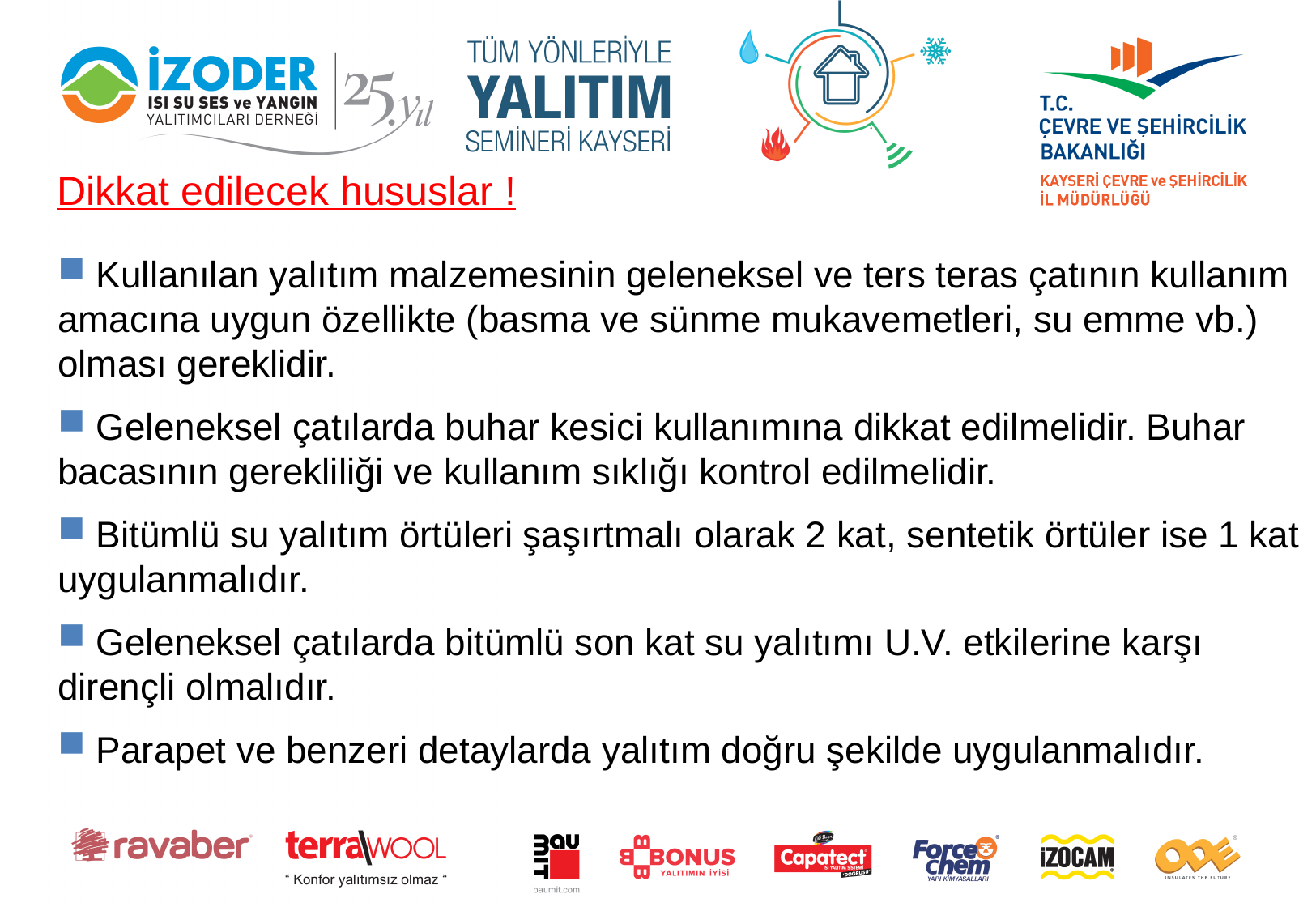

Dikkat edilecek hususlar !
 Kullanılan yalıtım malzemesinin geleneksel ve ters teras çatının kullanım amacına uygun özellikte (basma ve sünme mukavemetleri, su emme vb.) olması gereklidir.
 Geleneksel çatılarda buhar kesici kullanımına dikkat edilmelidir. Buhar bacasının gerekliliği ve kullanım sıklığı kontrol edilmelidir.
 Bitümlü su yalıtım örtüleri şaşırtmalı olarak 2 kat, sentetik örtüler ise 1 kat uygulanmalıdır.
 Geleneksel çatılarda bitümlü son kat su yalıtımı U.V. etkilerine karşı dirençli olmalıdır.
 Parapet ve benzeri detaylarda yalıtım doğru şekilde uygulanmalıdır.